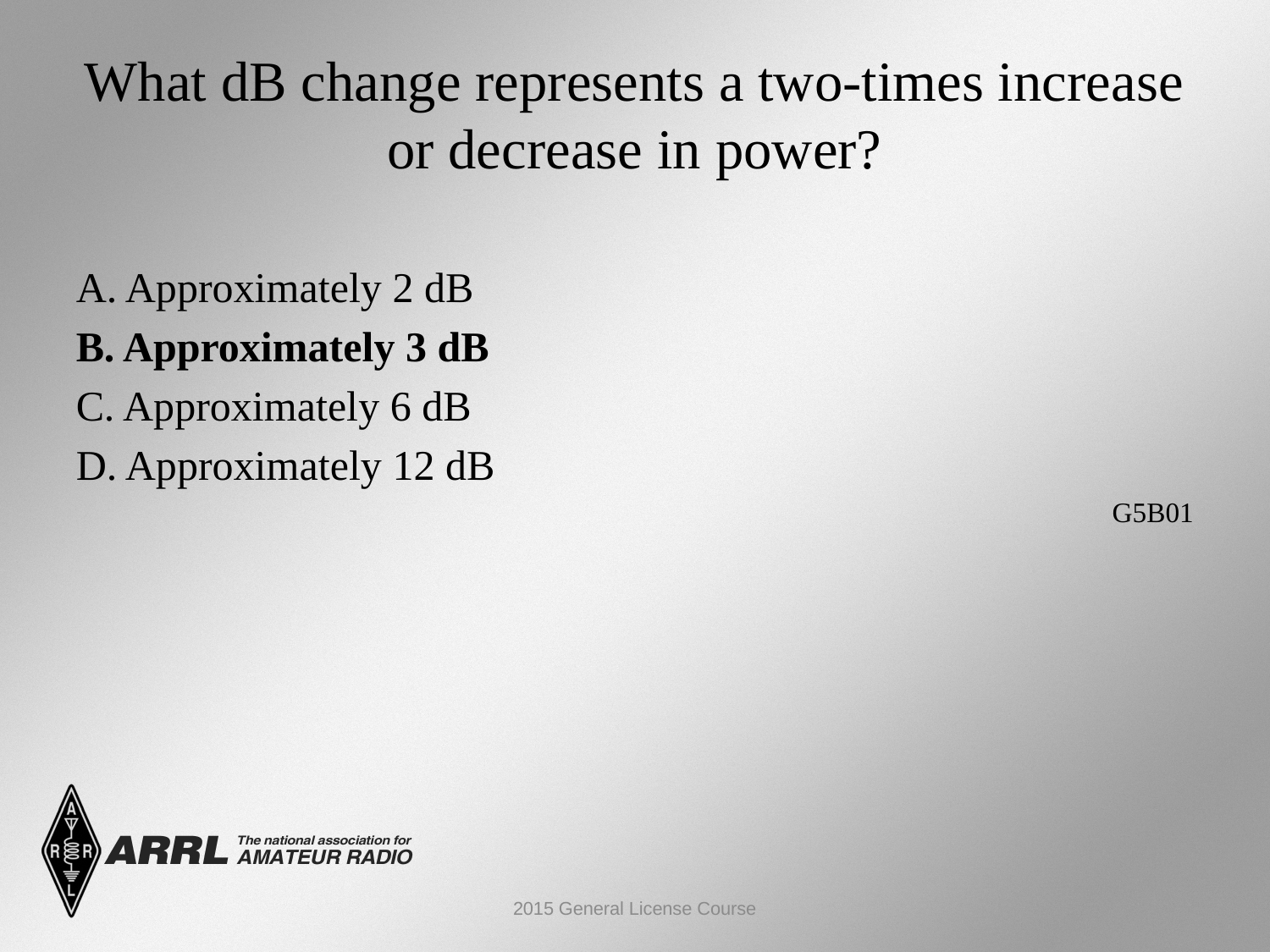

# What dB change represents a two-times increase or decrease in power?
A. Approximately 2 dB
B. Approximately 3 dB
C. Approximately 6 dB
D. Approximately 12 dB
 G5B01
2015 General License Course